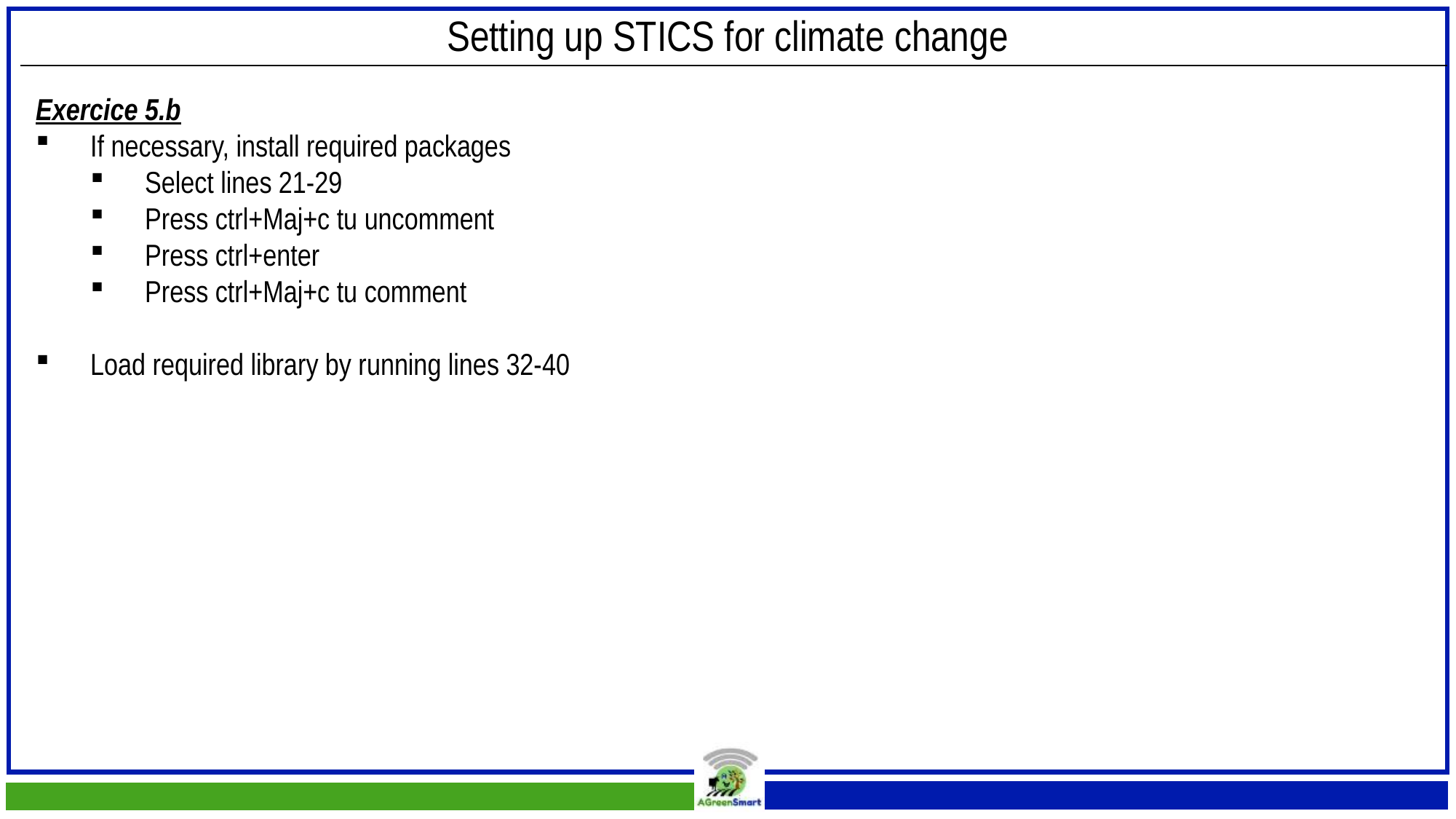

Setting up STICS for climate change
Exercice 5.b
If necessary, install required packages
Select lines 21-29
Press ctrl+Maj+c tu uncomment
Press ctrl+enter
Press ctrl+Maj+c tu comment

Load required library by running lines 32-40